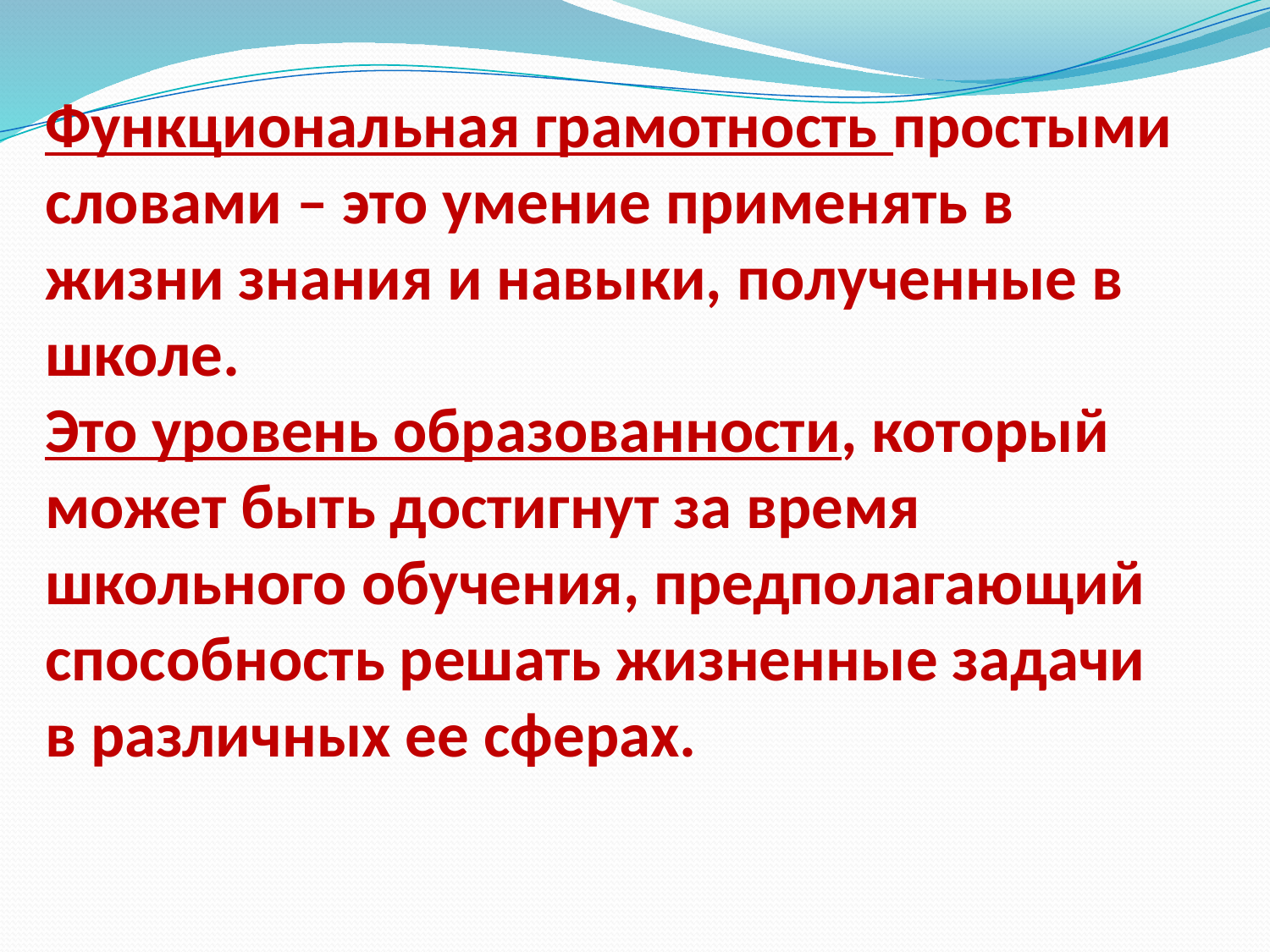

# Функциональная грамотность простыми словами – это умение применять в жизни знания и навыки, полученные в школе. Это уровень образованности, который может быть достигнут за время школьного обучения, предполагающий способность решать жизненные задачи в различных ее сферах.